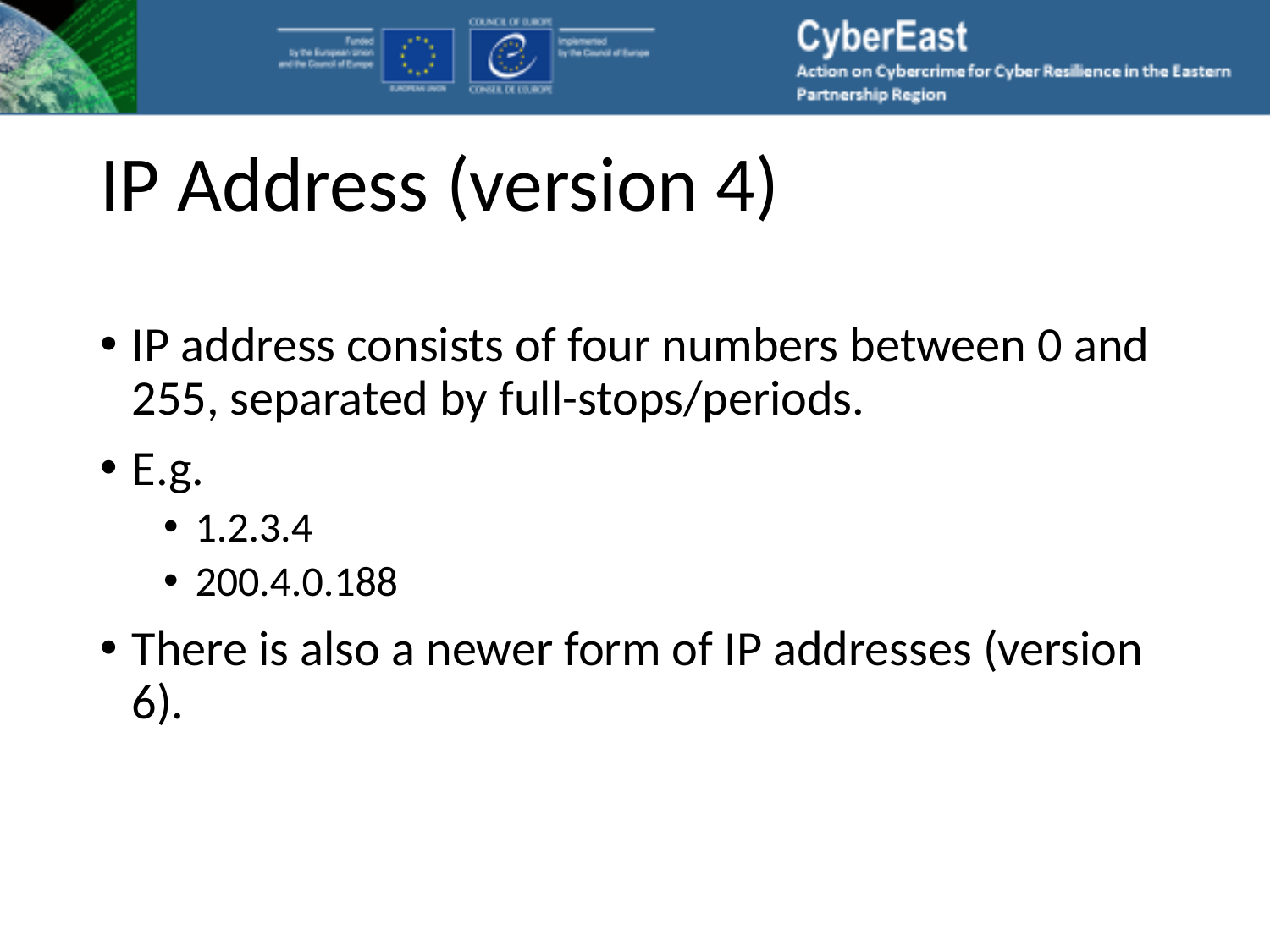

# IP Address (version 4)
IP address consists of four numbers between 0 and 255, separated by full-stops/periods.
E.g.
1.2.3.4
200.4.0.188
There is also a newer form of IP addresses (version 6).